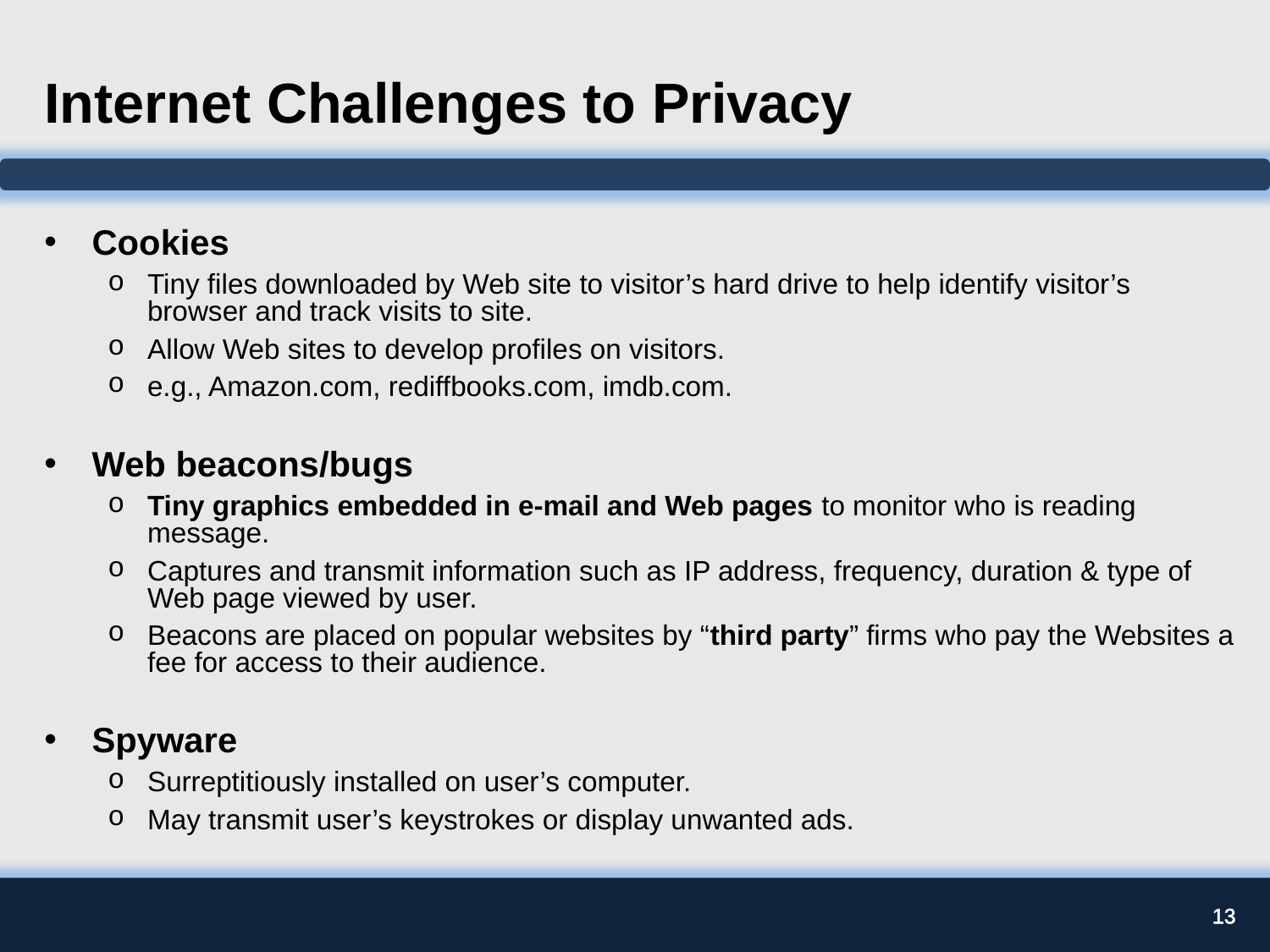

# Internet Challenges to Privacy
Cookies
Tiny files downloaded by Web site to visitor’s hard drive to help identify visitor’s browser and track visits to site.
Allow Web sites to develop profiles on visitors.
e.g., Amazon.com, rediffbooks.com, imdb.com.

Web beacons/bugs
Tiny graphics embedded in e-mail and Web pages to monitor who is reading message.
Captures and transmit information such as IP address, frequency, duration & type of Web page viewed by user.
Beacons are placed on popular websites by “third party” firms who pay the Websites a fee for access to their audience.

Spyware
Surreptitiously installed on user’s computer.
May transmit user’s keystrokes or display unwanted ads.

13